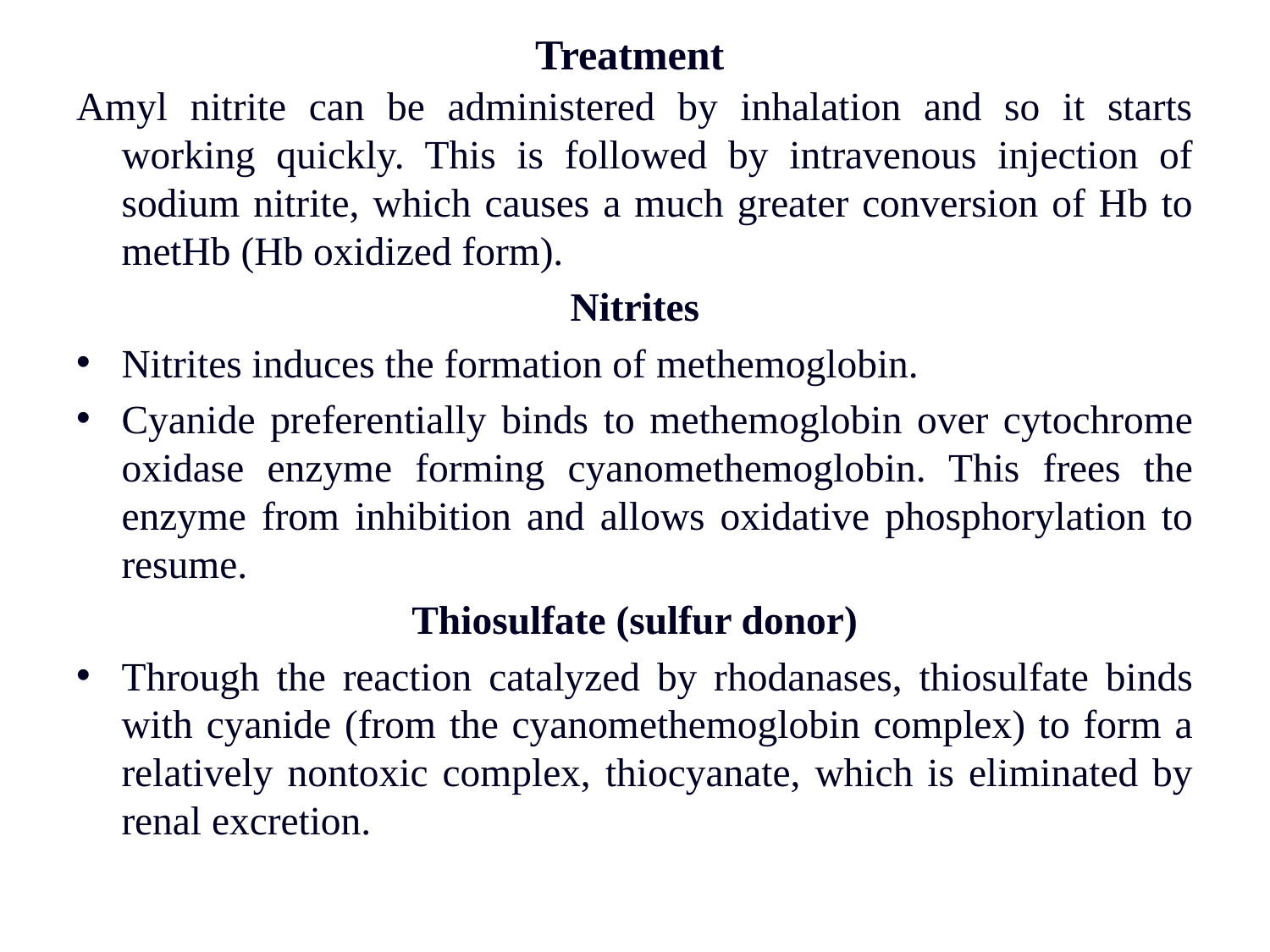

# Treatment
Amyl nitrite can be administered by inhalation and so it starts working quickly. This is followed by intravenous injection of sodium nitrite, which causes a much greater conversion of Hb to metHb (Hb oxidized form).
Nitrites
Nitrites induces the formation of methemoglobin.
Cyanide preferentially binds to methemoglobin over cytochrome oxidase enzyme forming cyanomethemoglobin. This frees the enzyme from inhibition and allows oxidative phosphorylation to resume.
Thiosulfate (sulfur donor)
Through the reaction catalyzed by rhodanases, thiosulfate binds with cyanide (from the cyanomethemoglobin complex) to form a relatively nontoxic complex, thiocyanate, which is eliminated by renal excretion.